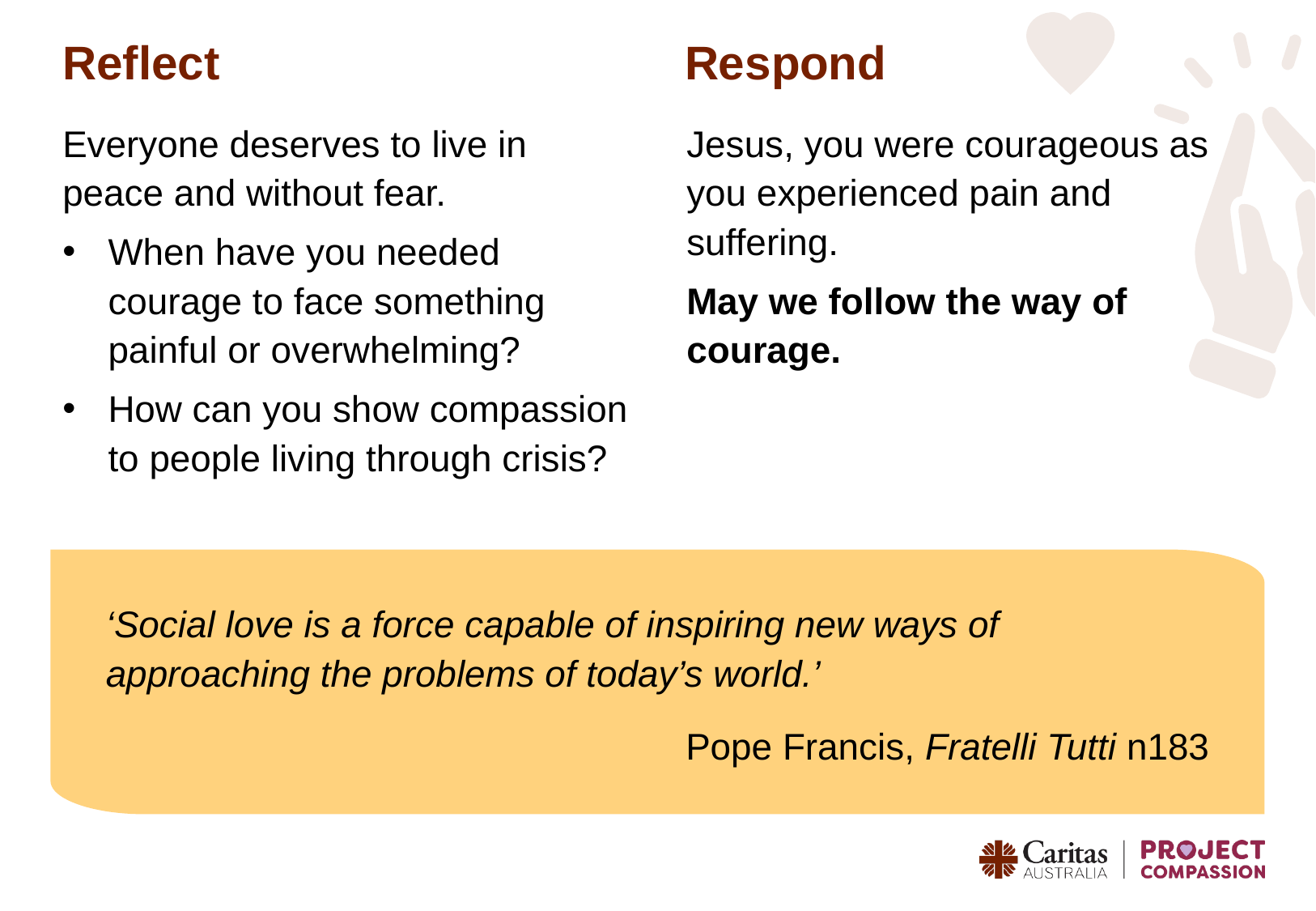

Reflect
Respond
Jesus, you were courageous as you experienced pain and suffering.
May we follow the way of courage.
Everyone deserves to live in peace and without fear.
When have you needed courage to face something painful or overwhelming?
How can you show compassion to people living through crisis?
‘Social love is a force capable of inspiring new ways of approaching the problems of today’s world.’
Pope Francis, Fratelli Tutti n183